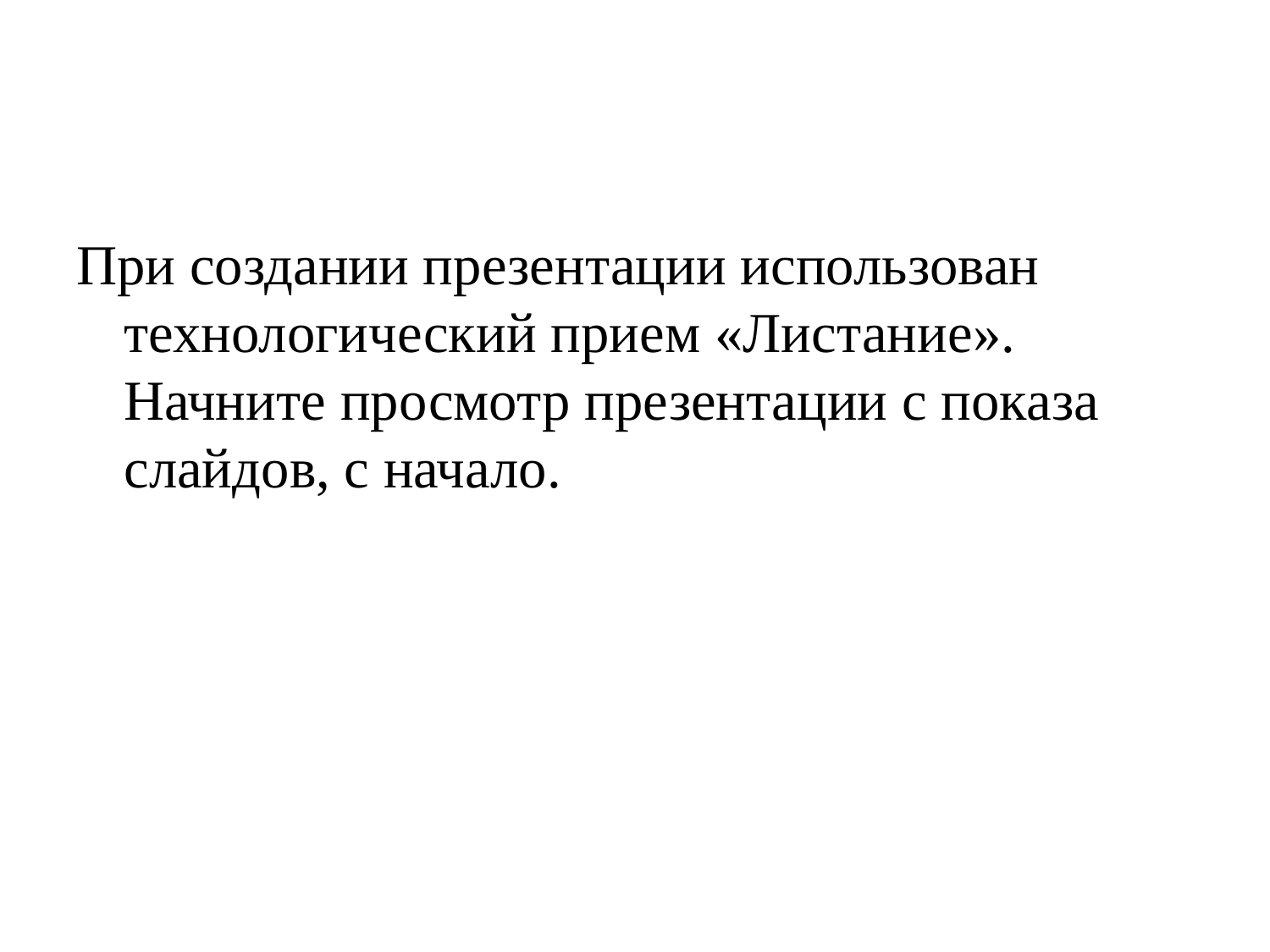

#
При создании презентации использован технологический прием «Листание». Начните просмотр презентации с показа слайдов, с начало.